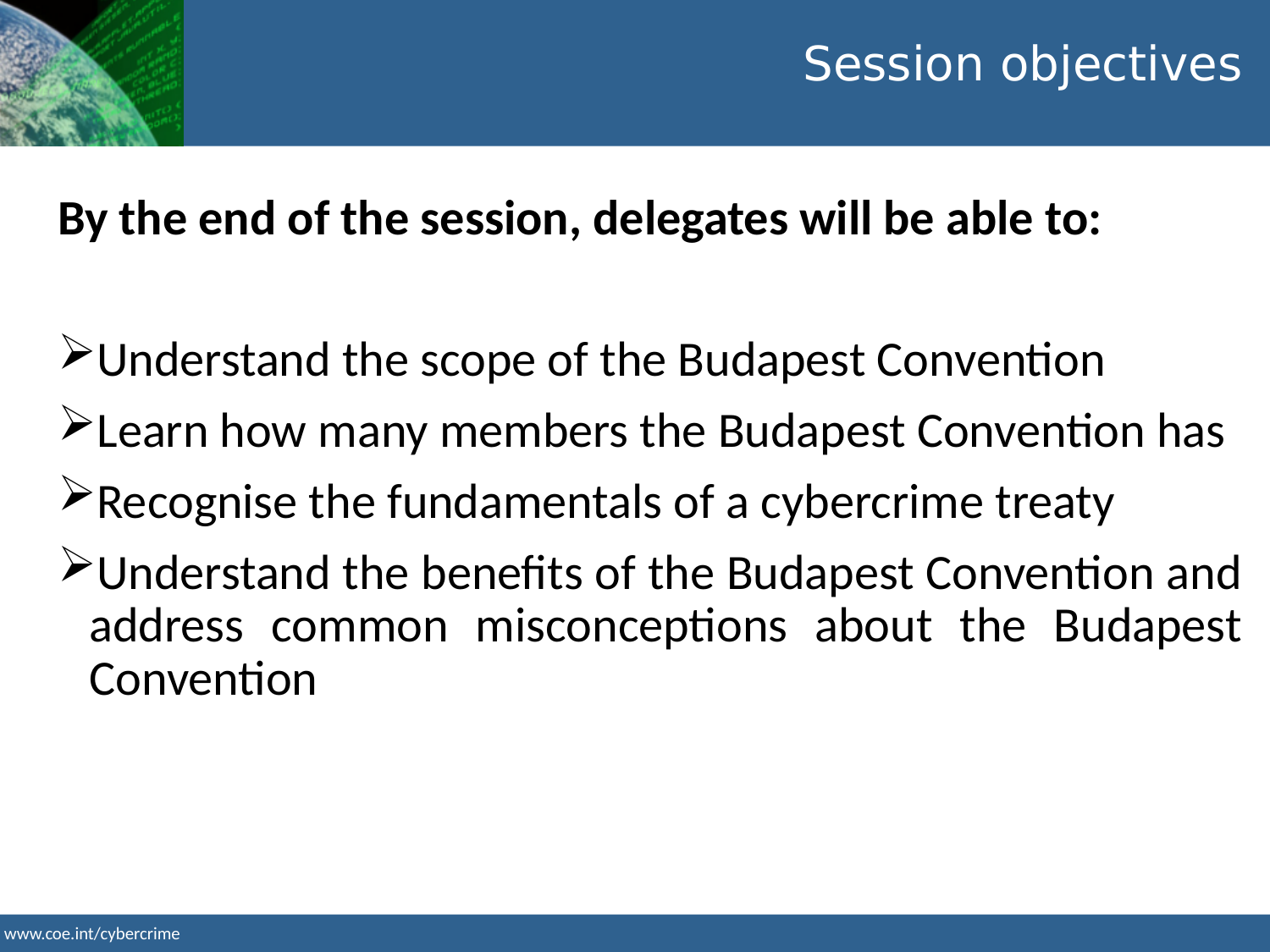

Session objectives
By the end of the session, delegates will be able to:

Understand the scope of the Budapest Convention
Learn how many members the Budapest Convention has
Recognise the fundamentals of a cybercrime treaty
Understand the benefits of the Budapest Convention and address common misconceptions about the Budapest Convention